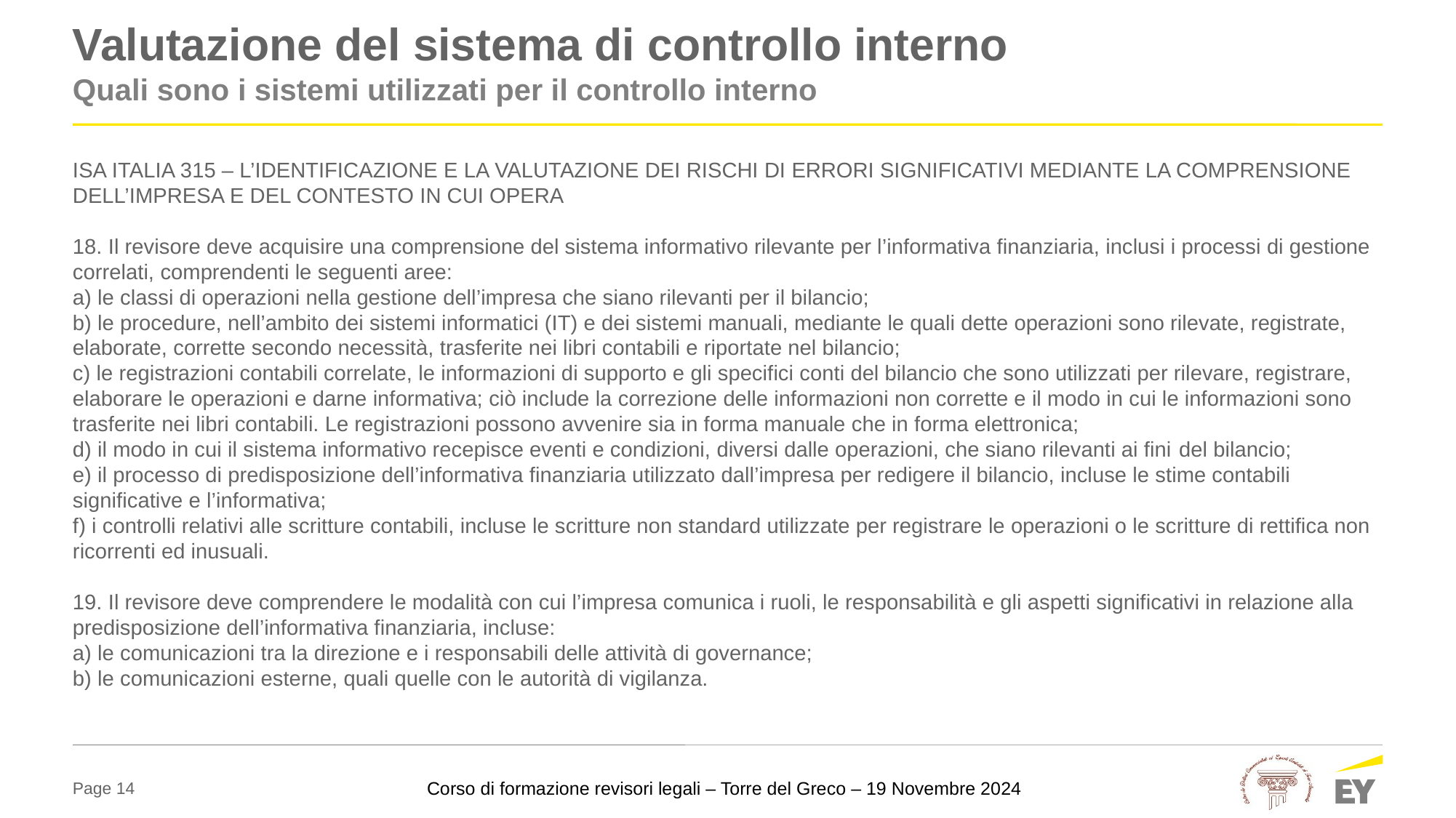

# Valutazione del sistema di controllo interno
Quali sono i sistemi utilizzati per il controllo interno
ISA ITALIA 315 – L’IDENTIFICAZIONE E LA VALUTAZIONE DEI RISCHI DI ERRORI SIGNIFICATIVI MEDIANTE LA COMPRENSIONE DELL’IMPRESA E DEL CONTESTO IN CUI OPERA

18. Il revisore deve acquisire una comprensione del sistema informativo rilevante per l’informativa finanziaria, inclusi i processi di gestione correlati, comprendenti le seguenti aree:
a) le classi di operazioni nella gestione dell’impresa che siano rilevanti per il bilancio;
b) le procedure, nell’ambito dei sistemi informatici (IT) e dei sistemi manuali, mediante le quali dette operazioni sono rilevate, registrate, elaborate, corrette secondo necessità, trasferite nei libri contabili e riportate nel bilancio;
c) le registrazioni contabili correlate, le informazioni di supporto e gli specifici conti del bilancio che sono utilizzati per rilevare, registrare, elaborare le operazioni e darne informativa; ciò include la correzione delle informazioni non corrette e il modo in cui le informazioni sono trasferite nei libri contabili. Le registrazioni possono avvenire sia in forma manuale che in forma elettronica;
d) il modo in cui il sistema informativo recepisce eventi e condizioni, diversi dalle operazioni, che siano rilevanti ai fini del bilancio;
e) il processo di predisposizione dell’informativa finanziaria utilizzato dall’impresa per redigere il bilancio, incluse le stime contabili significative e l’informativa;
f) i controlli relativi alle scritture contabili, incluse le scritture non standard utilizzate per registrare le operazioni o le scritture di rettifica non ricorrenti ed inusuali.

19. Il revisore deve comprendere le modalità con cui l’impresa comunica i ruoli, le responsabilità e gli aspetti significativi in relazione alla predisposizione dell’informativa finanziaria, incluse:
a) le comunicazioni tra la direzione e i responsabili delle attività di governance;
b) le comunicazioni esterne, quali quelle con le autorità di vigilanza.